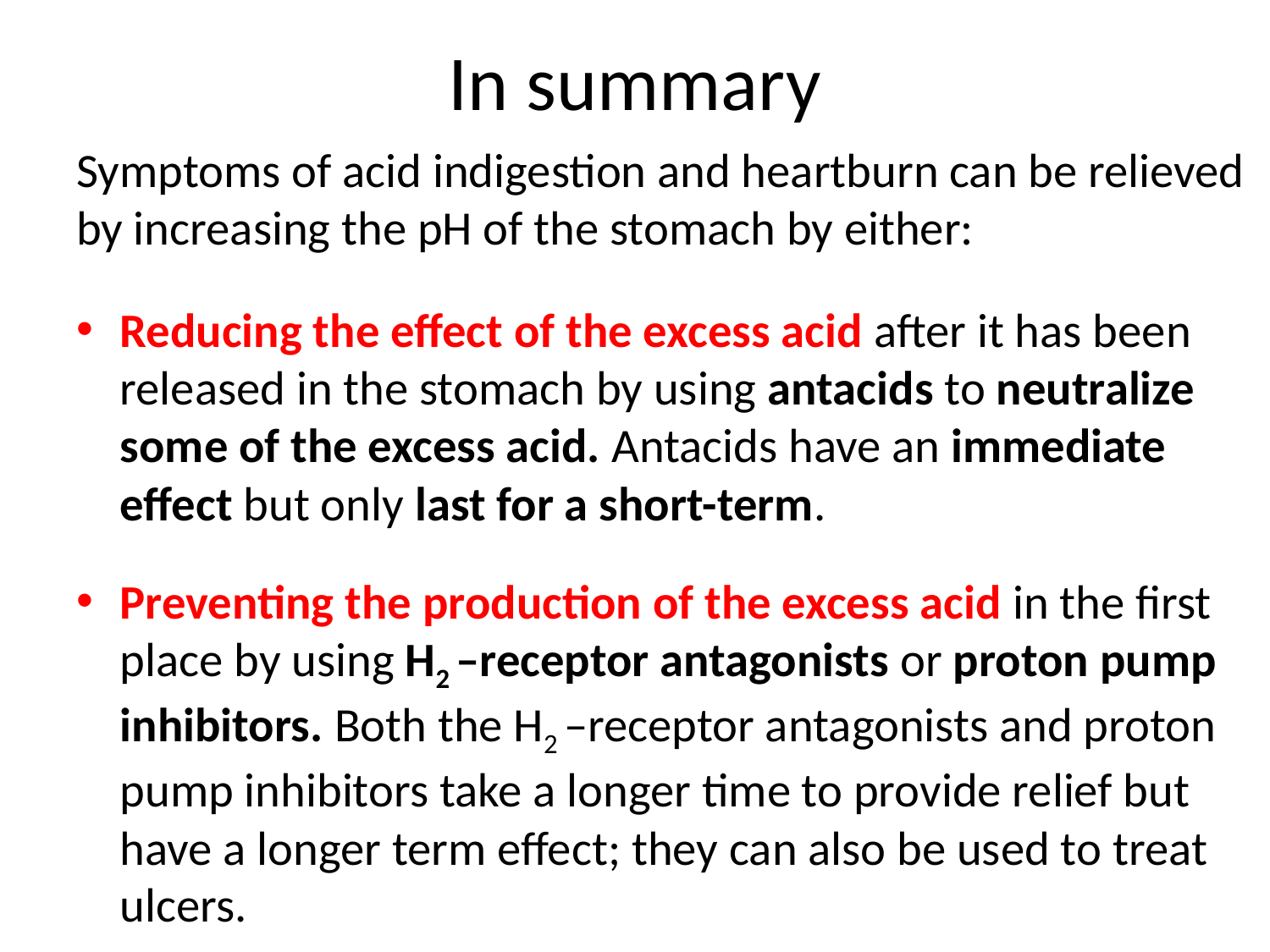

# In summary
Symptoms of acid indigestion and heartburn can be relieved by increasing the pH of the stomach by either:

Reducing the effect of the excess acid after it has been released in the stomach by using antacids to neutralize some of the excess acid. Antacids have an immediate effect but only last for a short-term.

Preventing the production of the excess acid in the first place by using H2 –receptor antagonists or proton pump inhibitors. Both the H2 –receptor antagonists and proton pump inhibitors take a longer time to provide relief but have a longer term effect; they can also be used to treat ulcers.